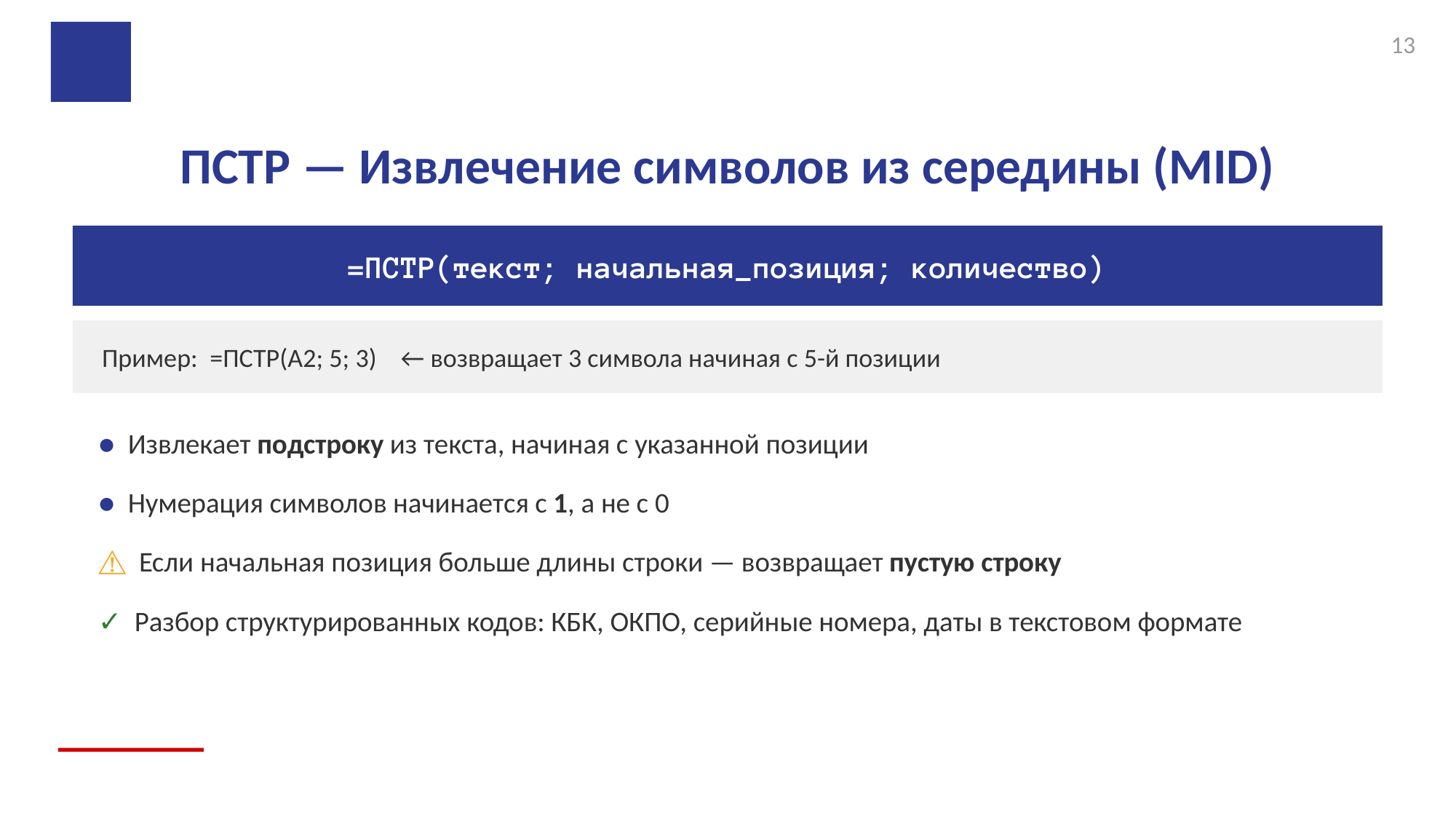

13

ПСТР — Извлечение символов из середины (MID)

=ПСТР(текст; начальная_позиция; количество)

Пример:  =ПСТР(A2; 5; 3)    ← возвращает 3 символа начиная с 5-й позиции
●  Извлекает подстроку из текста, начиная с указанной позиции
●  Нумерация символов начинается с 1, а не с 0
⚠  Если начальная позиция больше длины строки — возвращает пустую строку
✓  Разбор структурированных кодов: КБК, ОКПО, серийные номера, даты в текстовом формате